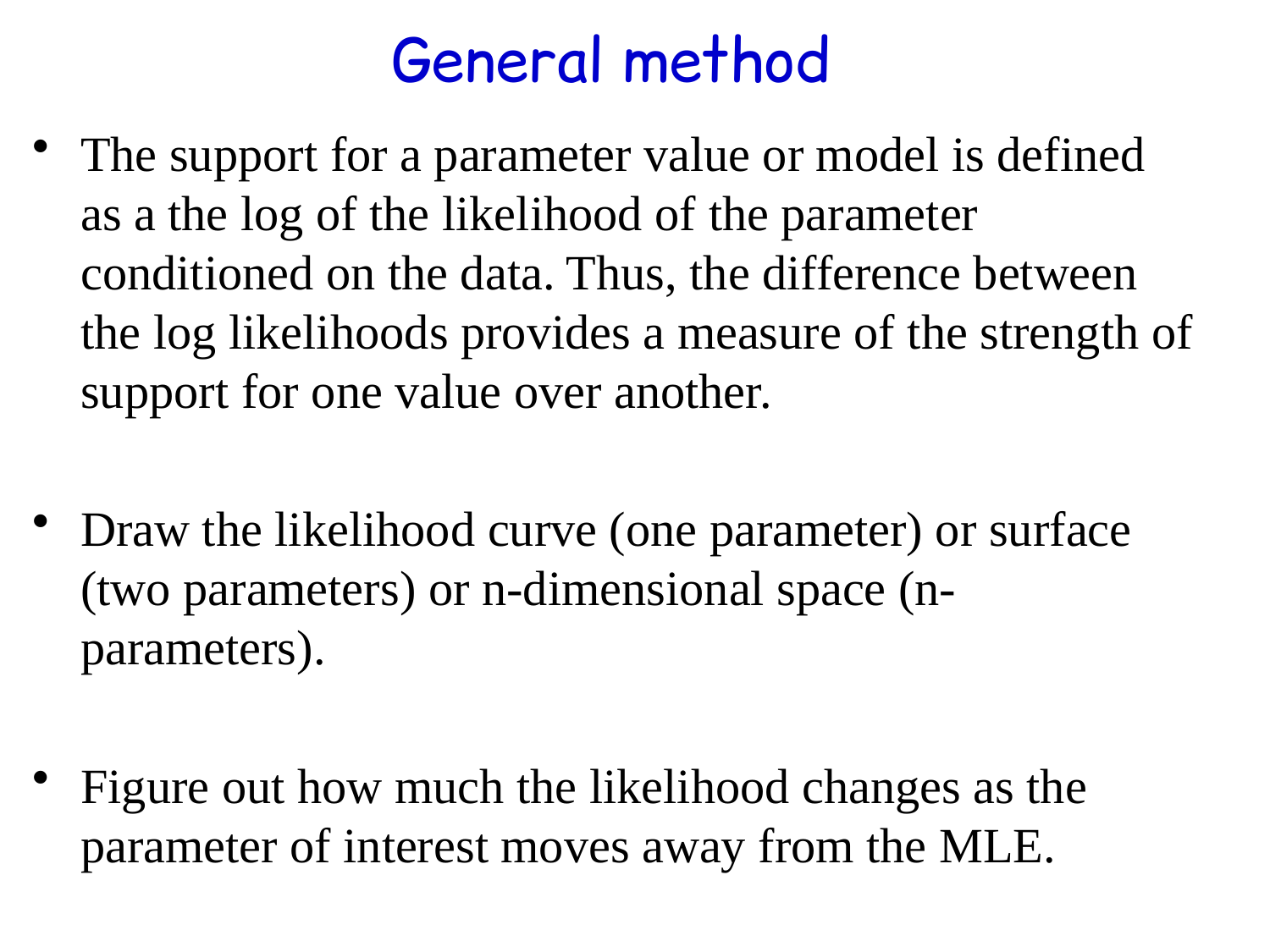

# General method
The support for a parameter value or model is defined as a the log of the likelihood of the parameter conditioned on the data. Thus, the difference between the log likelihoods provides a measure of the strength of support for one value over another.

Draw the likelihood curve (one parameter) or surface (two parameters) or n-dimensional space (n-parameters).

Figure out how much the likelihood changes as the parameter of interest moves away from the MLE.